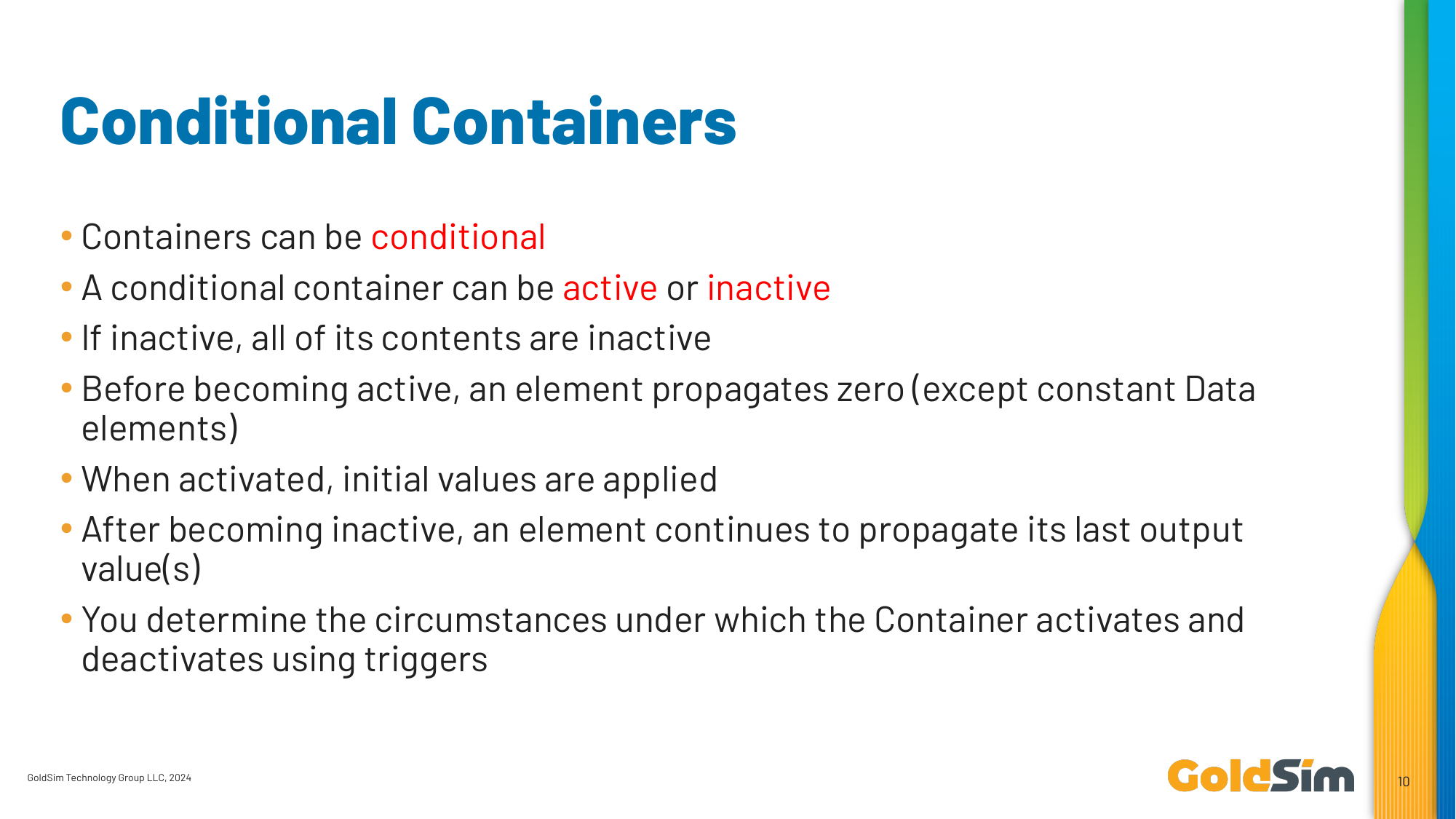

# Conditional Containers
Containers can be conditional
A conditional container can be active or inactive
If inactive, all of its contents are inactive
Before becoming active, an element propagates zero (except constant Data elements)
When activated, initial values are applied
After becoming inactive, an element continues to propagate its last output value(s)
You determine the circumstances under which the Container activates and deactivates using triggers

GoldSim Technology Group LLC, 2024
10